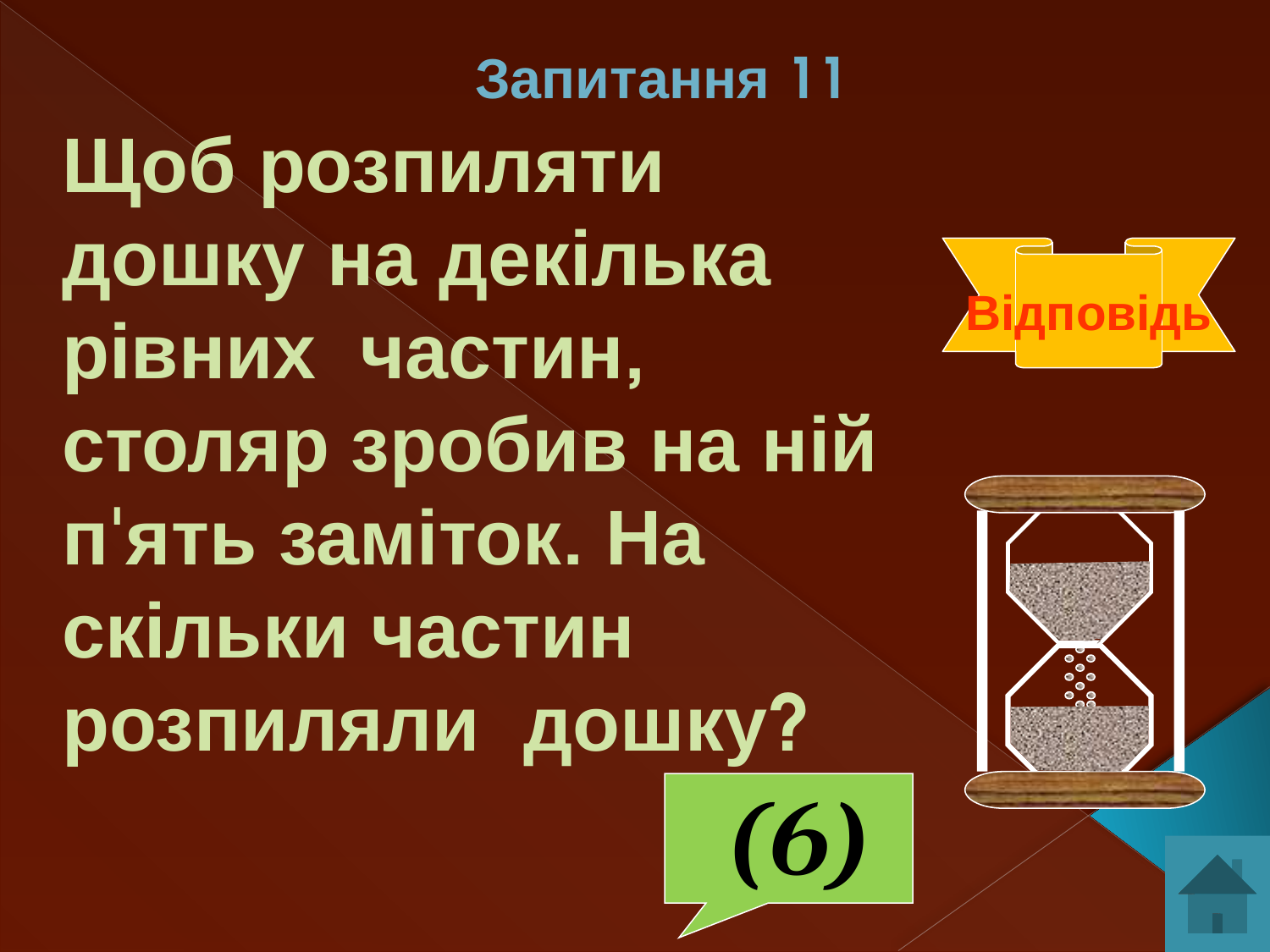

Запитання 11
Щоб розпиляти дошку на декілька  рівних  частин, столяр зробив на ній п'ять заміток. На  скільки частин розпиляли  дошку?

Відповідь

  (6)